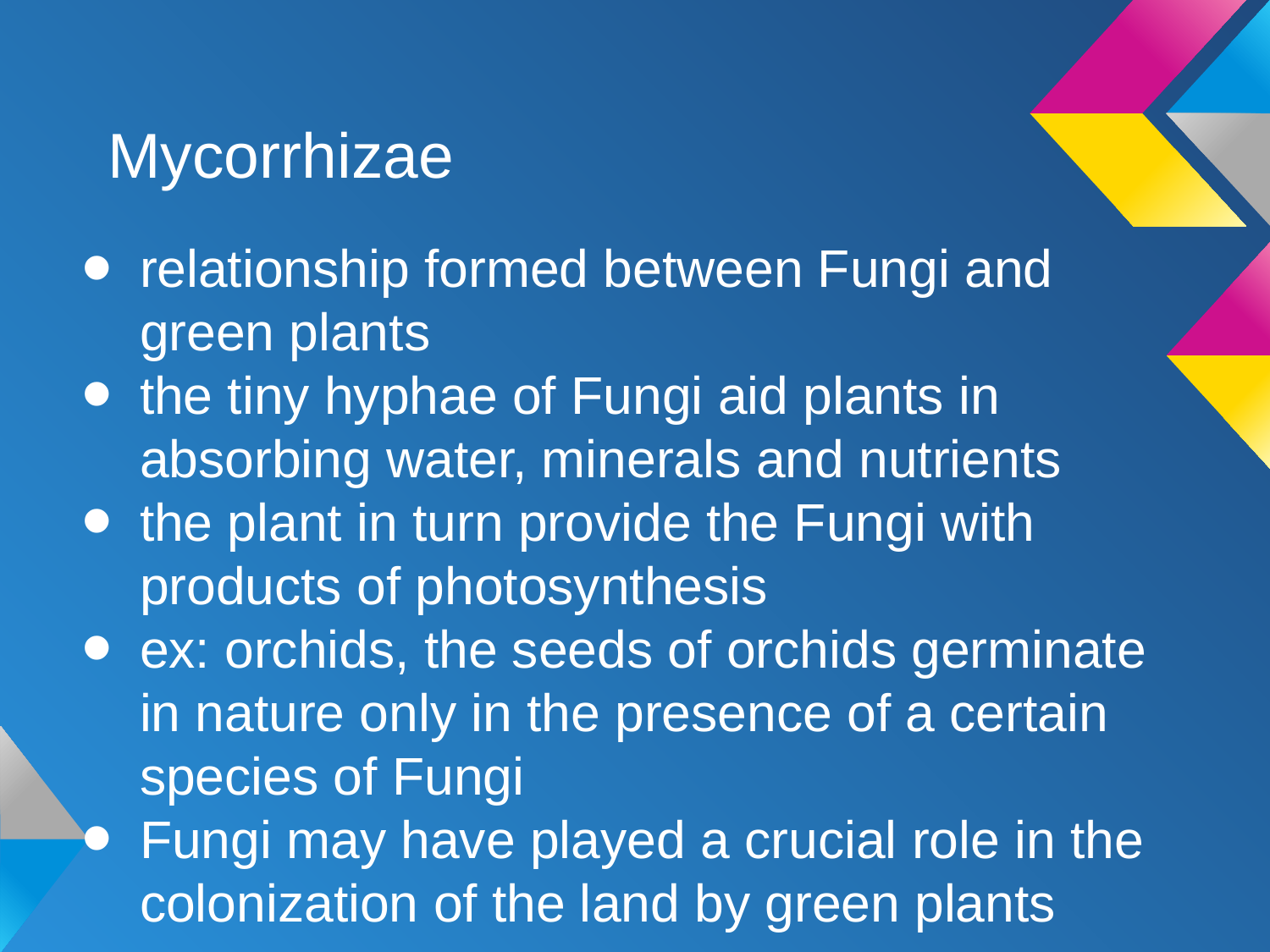

# Mycorrhizae
relationship formed between Fungi and green plants
the tiny hyphae of Fungi aid plants in absorbing water, minerals and nutrients
the plant in turn provide the Fungi with products of photosynthesis
ex: orchids, the seeds of orchids germinate in nature only in the presence of a certain species of Fungi
Fungi may have played a crucial role in the colonization of the land by green plants